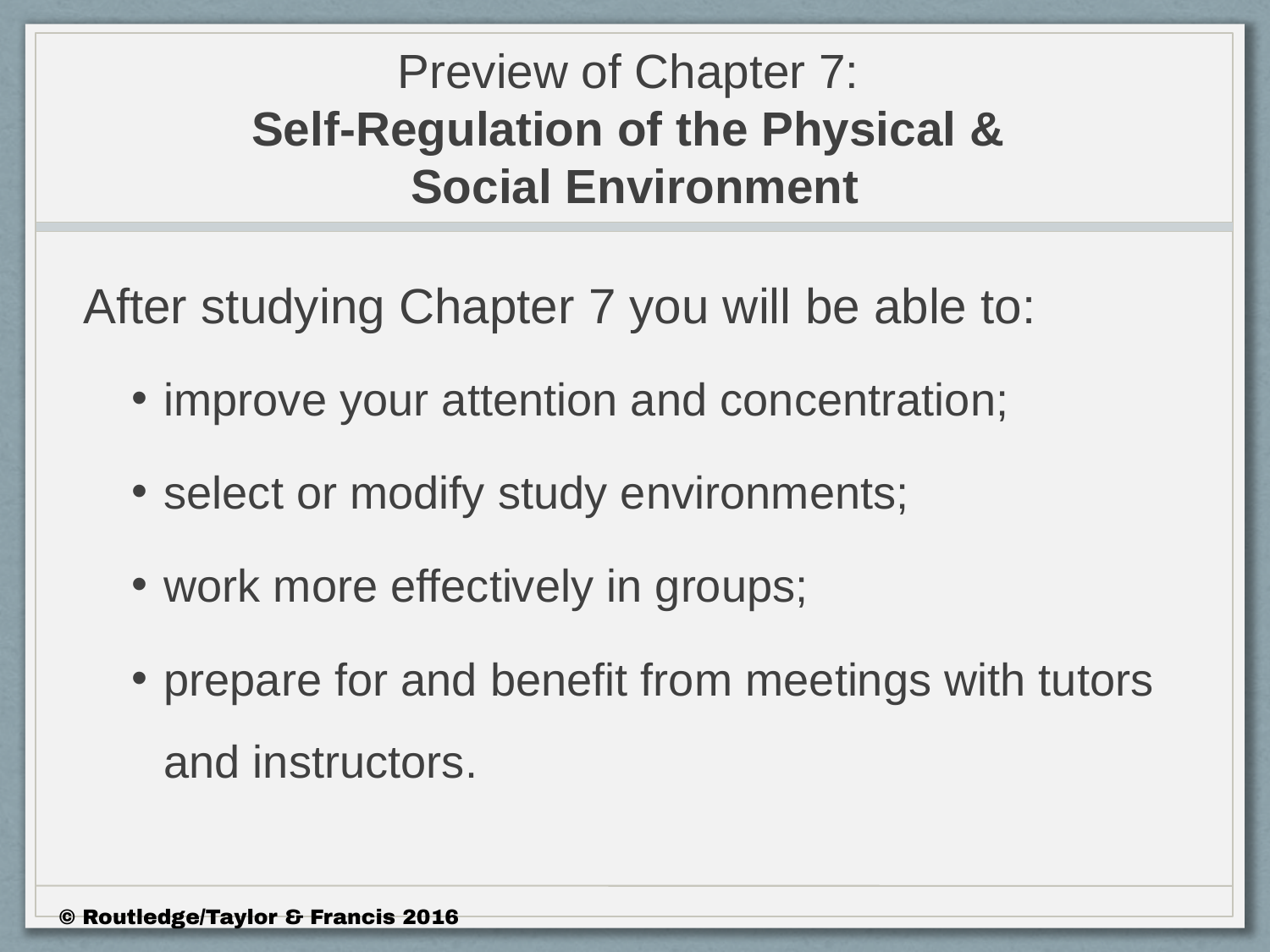

# Preview of Chapter 7: Self-Regulation of the Physical & Social Environment
After studying Chapter 7 you will be able to:
improve your attention and concentration;
select or modify study environments;
work more effectively in groups;
prepare for and benefit from meetings with tutors and instructors.
© Routledge/Taylor & Francis 2016